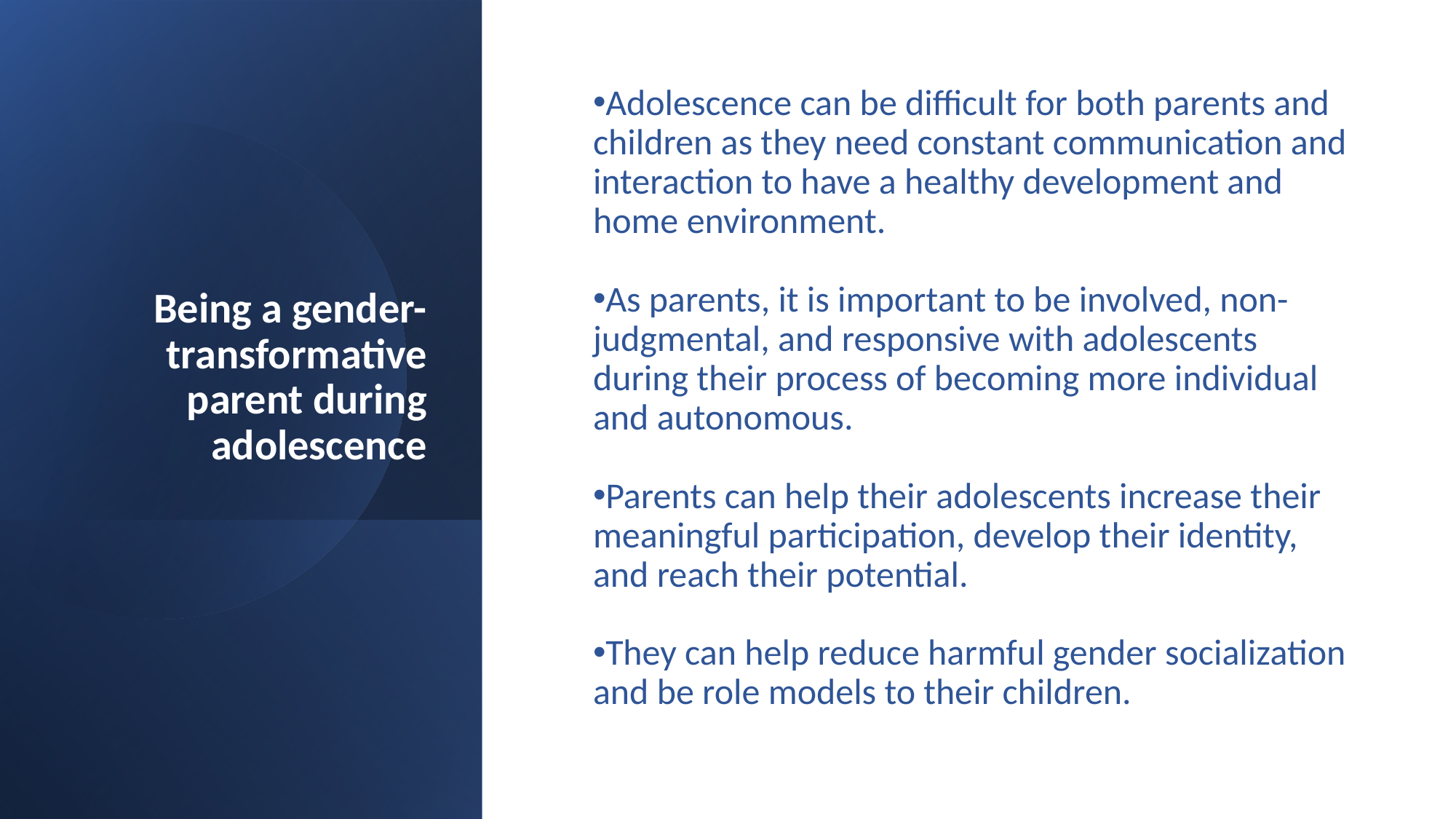

# Being a gender-transformative parent during adolescence
Adolescence can be difficult for both parents and children as they need constant communication and interaction to have a healthy development and home environment.

As parents, it is important to be involved, non-judgmental, and responsive with adolescents during their process of becoming more individual and autonomous.

Parents can help their adolescents increase their meaningful participation, develop their identity, and reach their potential.

They can help reduce harmful gender socialization and be role models to their children.